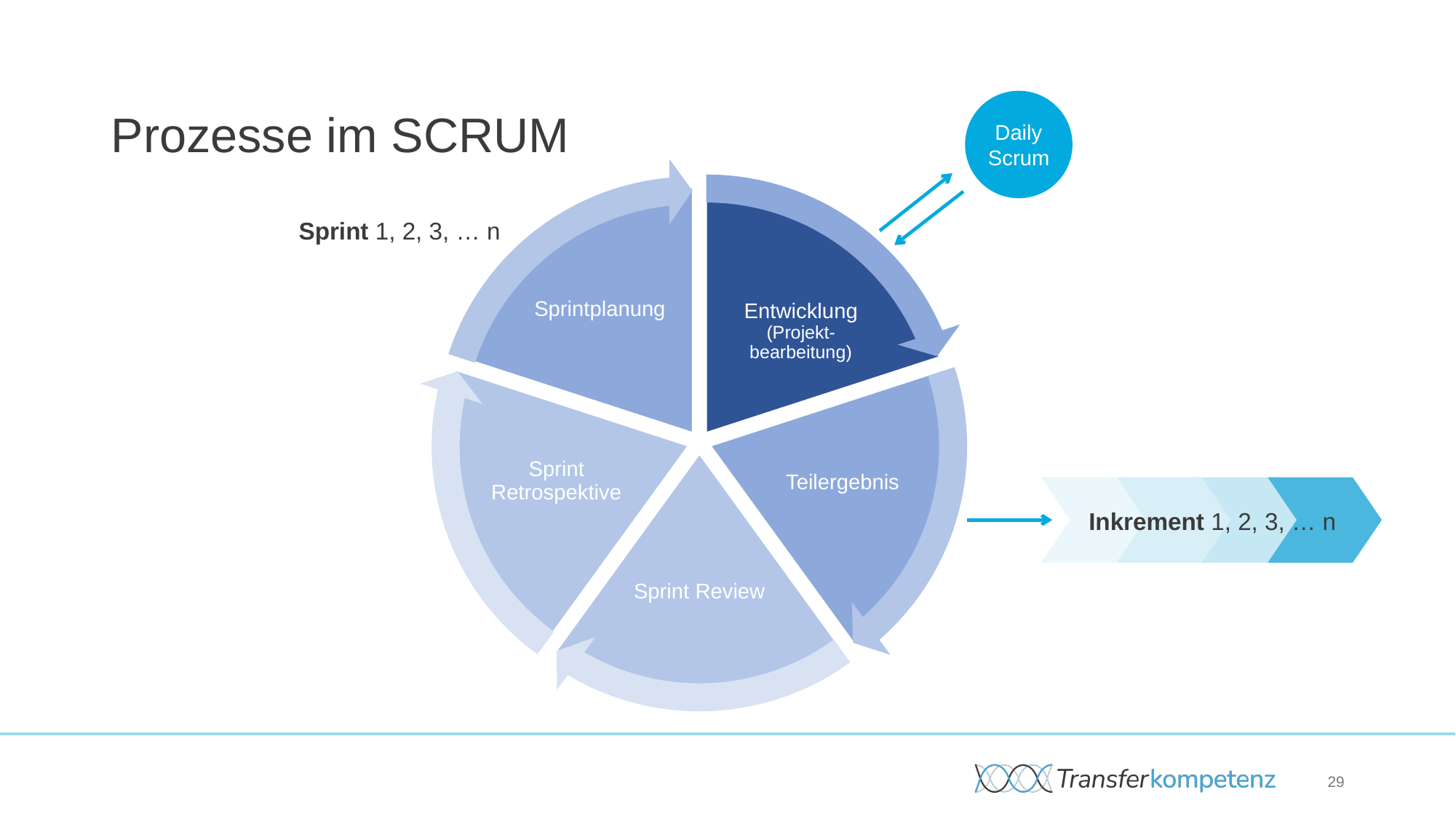

Prozesse im SCRUM

Daily Scrum

Sprintplanung

Entwicklung (Projekt-bearbeitung)
Teilergebnis

Sprint Retrospektive

Sprint Review

Sprint 1, 2, 3, … n

Inkrement 1, 2, 3, … n
29